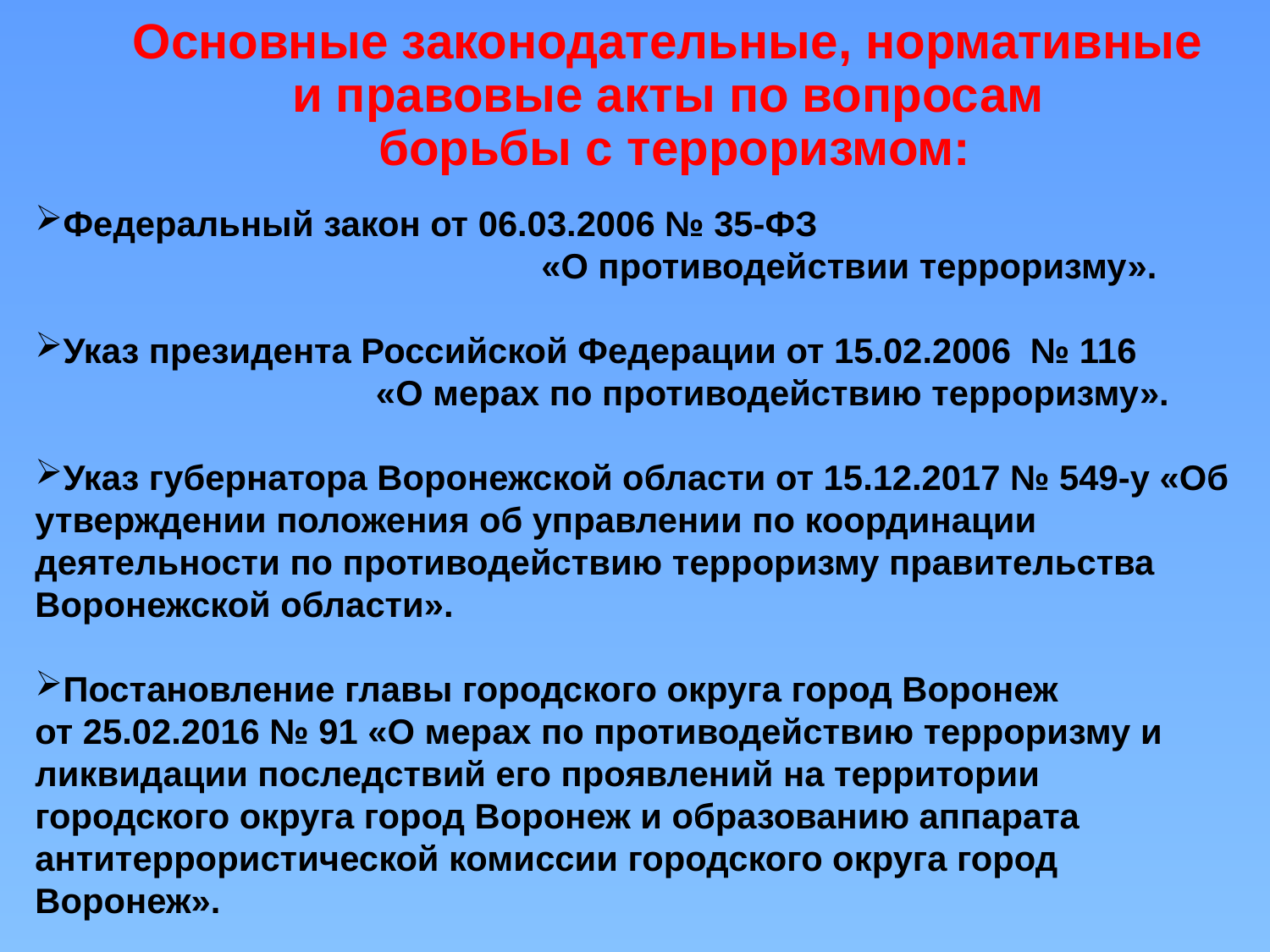

Основные законодательные, нормативные
и правовые акты по вопросам
борьбы с терроризмом:

Федеральный закон от 06.03.2006 № 35-ФЗ
                                                    «О противодействии терроризму».

Указ президента Российской Федерации от 15.02.2006  № 116
                                   «О мерах по противодействию терроризму».

Указ губернатора Воронежской области от 15.12.2017 № 549-у «Об утверждении положения об управлении по координации деятельности по противодействию терроризму правительства Воронежской области».

Постановление главы городского округа город Воронеж
от 25.02.2016 № 91 «О мерах по противодействию терроризму и ликвидации последствий его проявлений на территории городского округа город Воронеж и образованию аппарата антитеррористической комиссии городского округа город Воронеж».